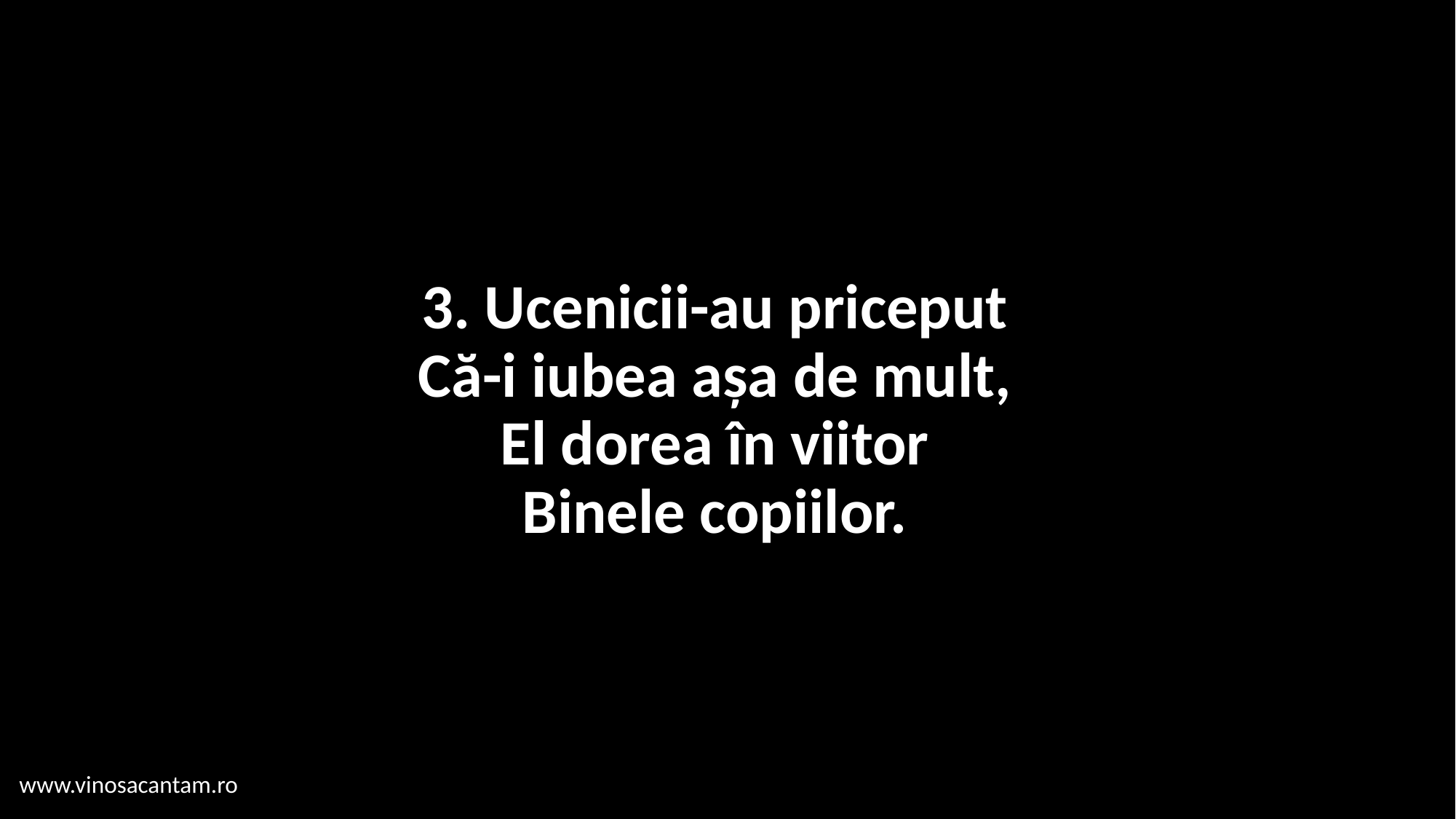

# 3. Ucenicii-au priceput Că-i iubea așa de mult, El dorea în viitor Binele copiilor.
www.vinosacantam.ro